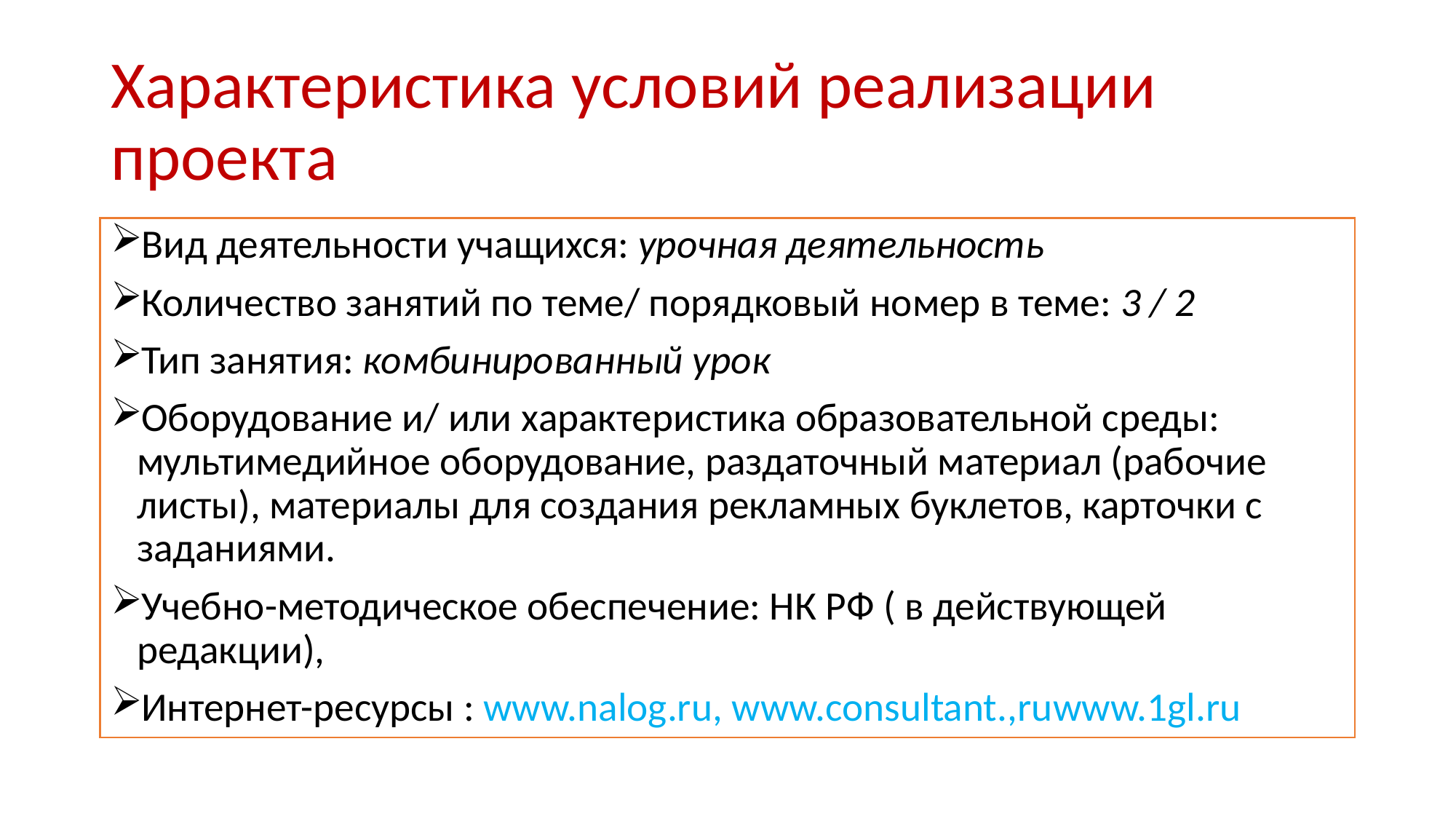

# Характеристика условий реализации проекта
Вид деятельности учащихся: урочная деятельность
Количество занятий по теме/ порядковый номер в теме: 3 / 2
Тип занятия: комбинированный урок
Оборудование и/ или характеристика образовательной среды: мультимедийное оборудование, раздаточный материал (рабочие листы), материалы для создания рекламных буклетов, карточки с заданиями.
Учебно-методическое обеспечение: НК РФ ( в действующей редакции),
Интернет-ресурсы : www.nalog.ru, www.consultant.,ruwww.1gl.ru